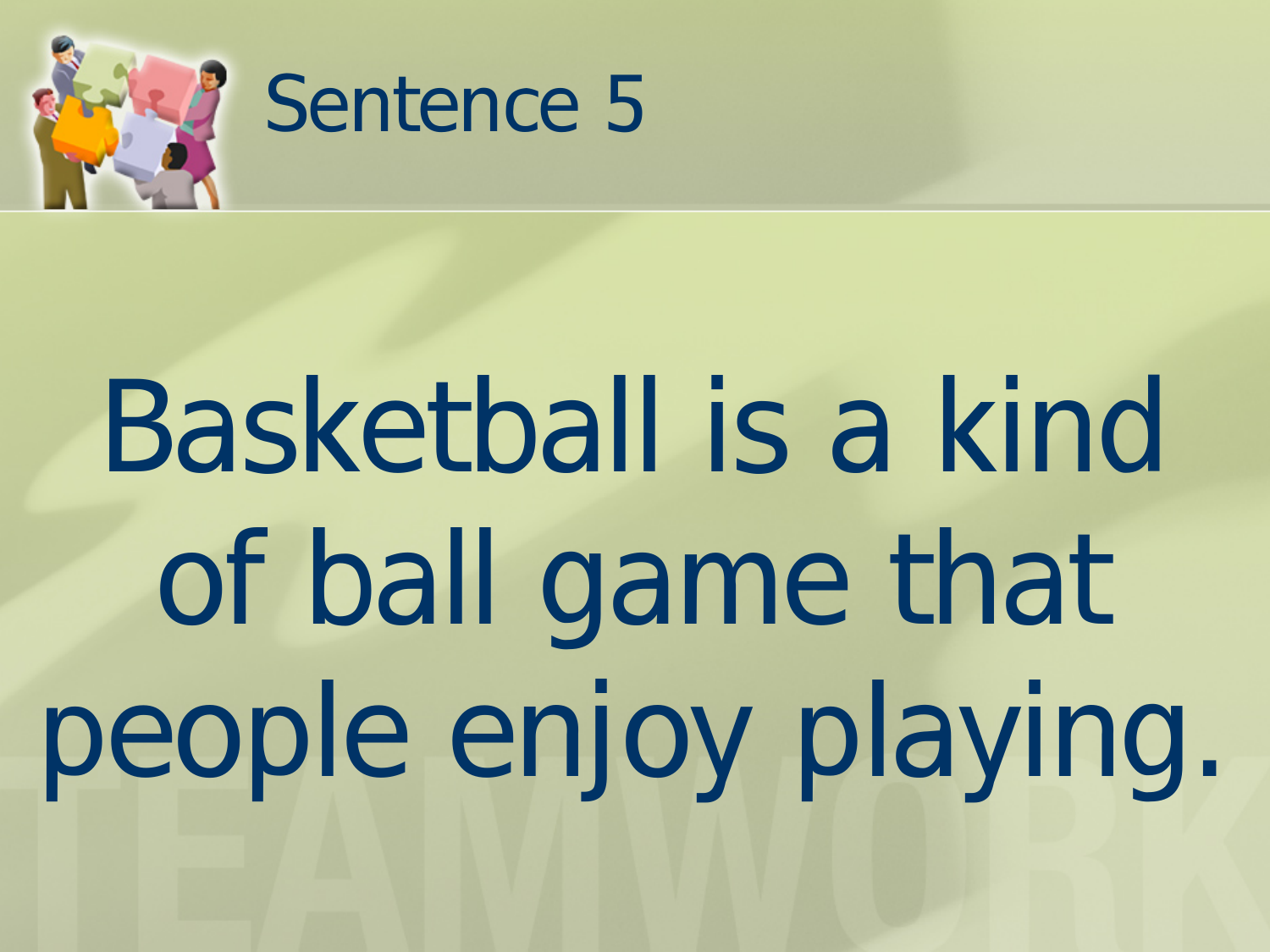

# Sentence 5
Basketball is a kind of ball game that people enjoy playing.